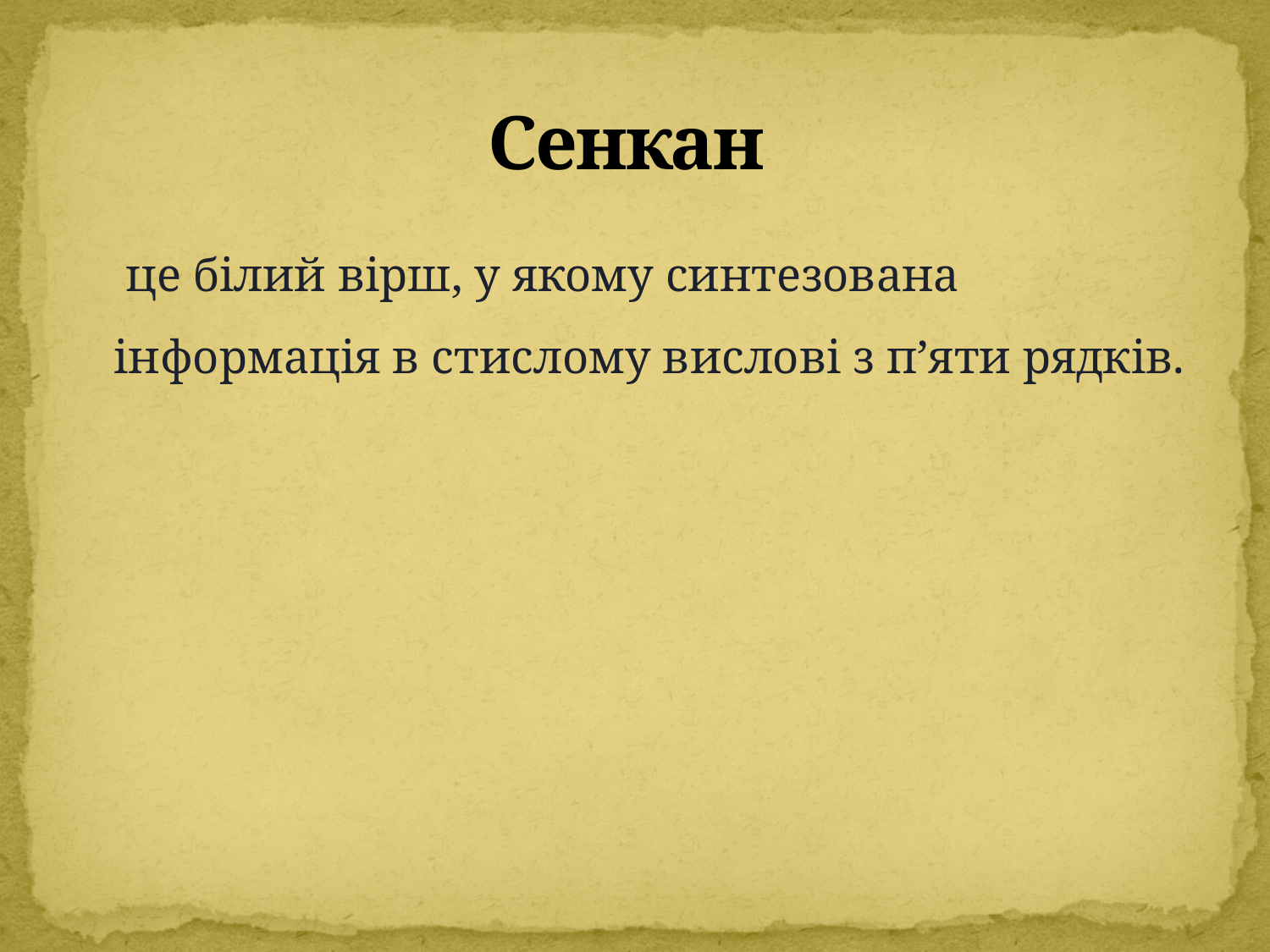

# Сенкан
це білий вірш, у якому синтезована інформація в стислому вислові з п’яти рядків.